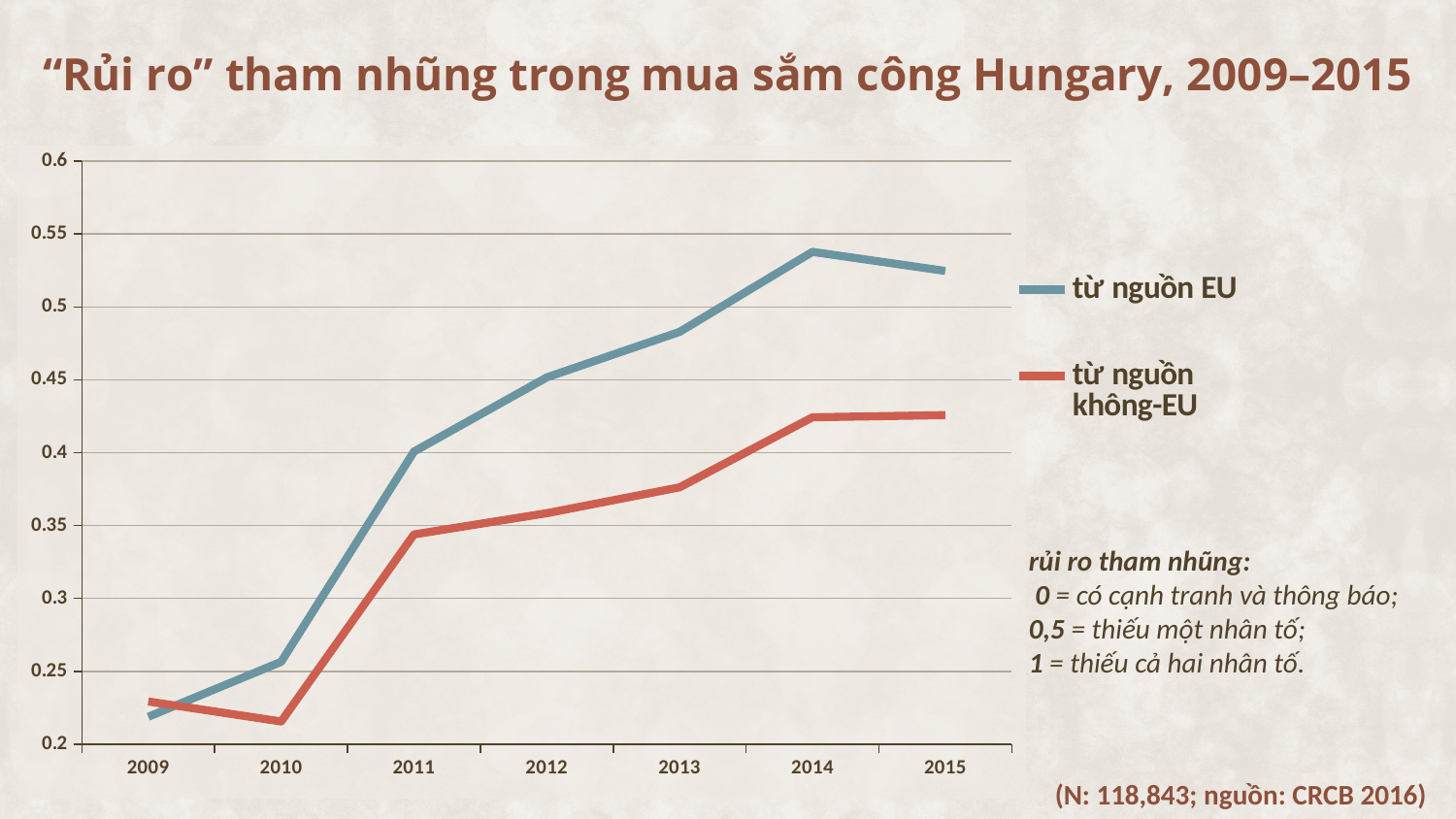

# “Rủi ro” tham nhũng trong mua sắm công Hungary, 2009–2015

### Chart

| Category | từ nguồn EU | từ nguồn không-EU |
|---|---|---|
| 2009 | 0.2188 | 0.2293 |
| 2010 | 0.2565 | 0.2156 |
| 2011 | 0.4008 | 0.3439 |
| 2012 | 0.4517 | 0.3585 |
| 2013 | 0.4829 | 0.3762 |
| 2014 | 0.5378 | 0.4243 |
| 2015 | 0.5247 | 0.4258 |
rủi ro tham nhũng:
 0 = có cạnh tranh và thông báo;
0,5 = thiếu một nhân tố;
1 = thiếu cả hai nhân tố.
(N: 118,843; nguồn: CRCB 2016)